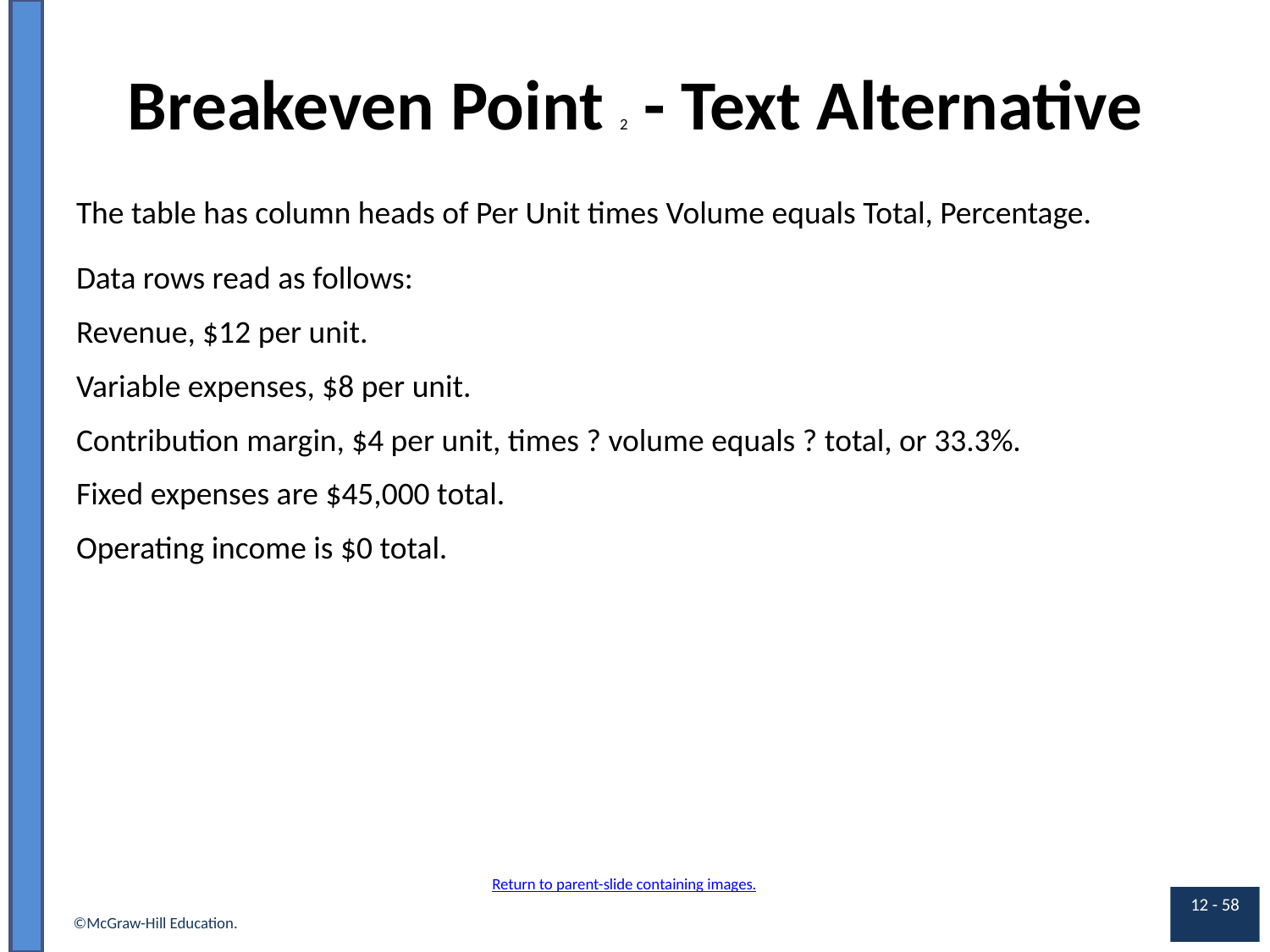

# Breakeven Point 2 - Text Alternative
The table has column heads of Per Unit times Volume equals Total, Percentage.
Data rows read as follows:
Revenue, $12 per unit.
Variable expenses, $8 per unit.
Contribution margin, $4 per unit, times ? volume equals ? total, or 33.3%.
Fixed expenses are $45,000 total.
Operating income is $0 total.
Return to parent-slide containing images.